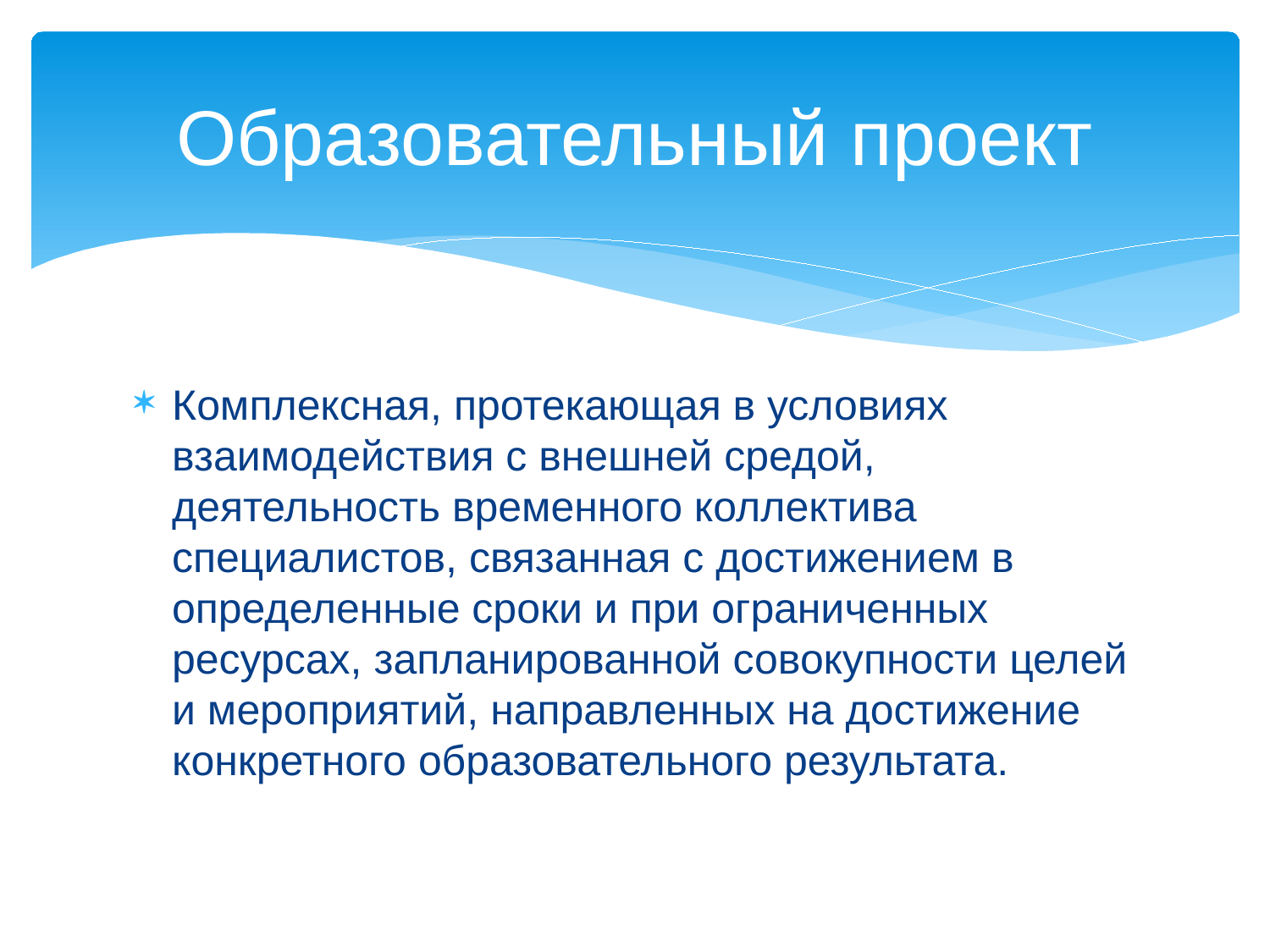

# Образовательный проект
Комплексная, протекающая в условиях взаимодействия с внешней средой, деятельность временного коллектива специалистов, связанная с достижением в определенные сроки и при ограниченных ресурсах, запланированной совокупности целей и мероприятий, направленных на достижение конкретного образовательного результата.